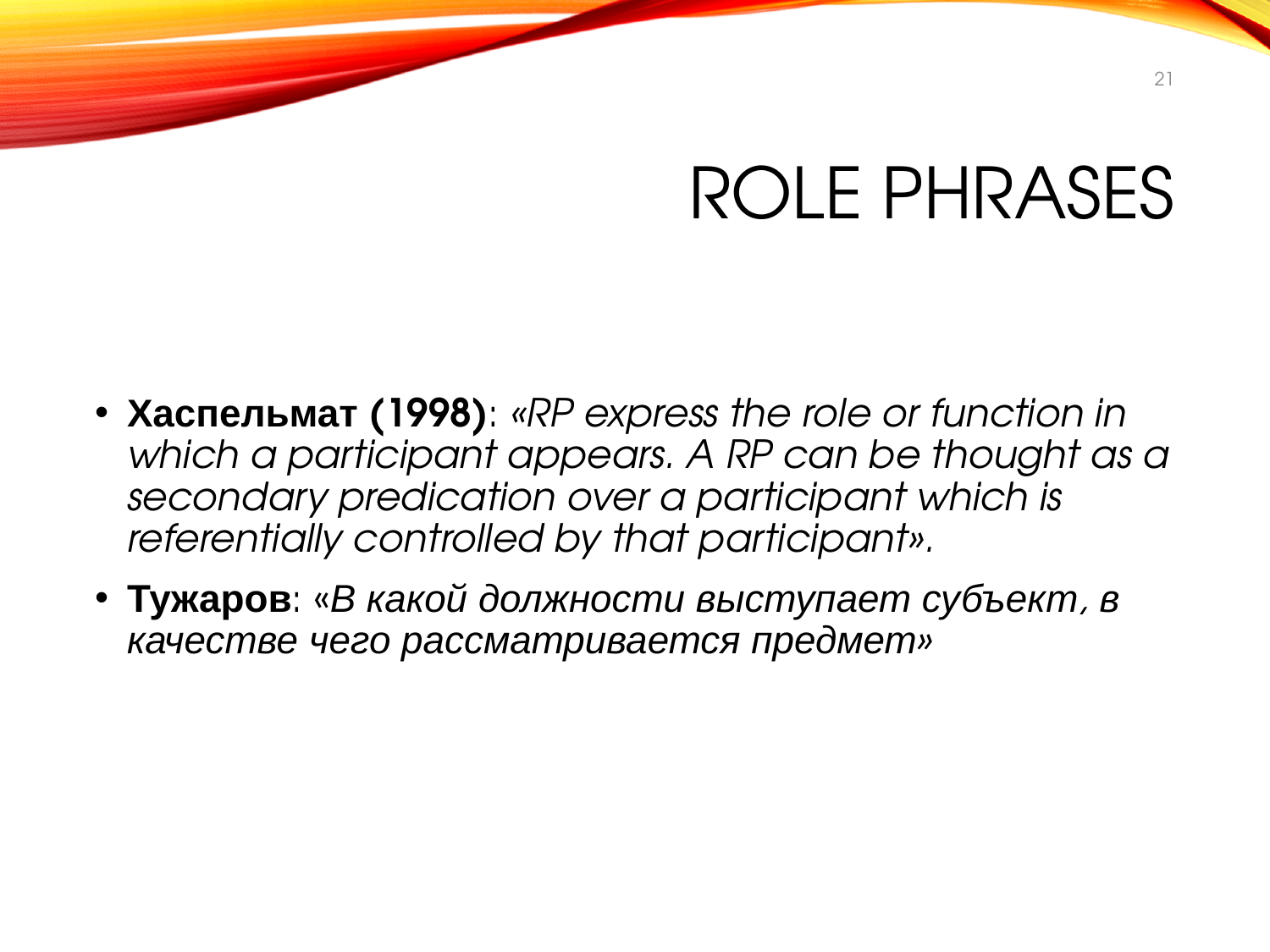

21
# Role Phrases
Хаспельмат (1998): «RP express the role or function in which a participant appears. A RP can be thought as a secondary predication over a participant which is referentially controlled by that participant».
Тужаров: «В какой должности выступает субъект, в качестве чего рассматривается предмет»